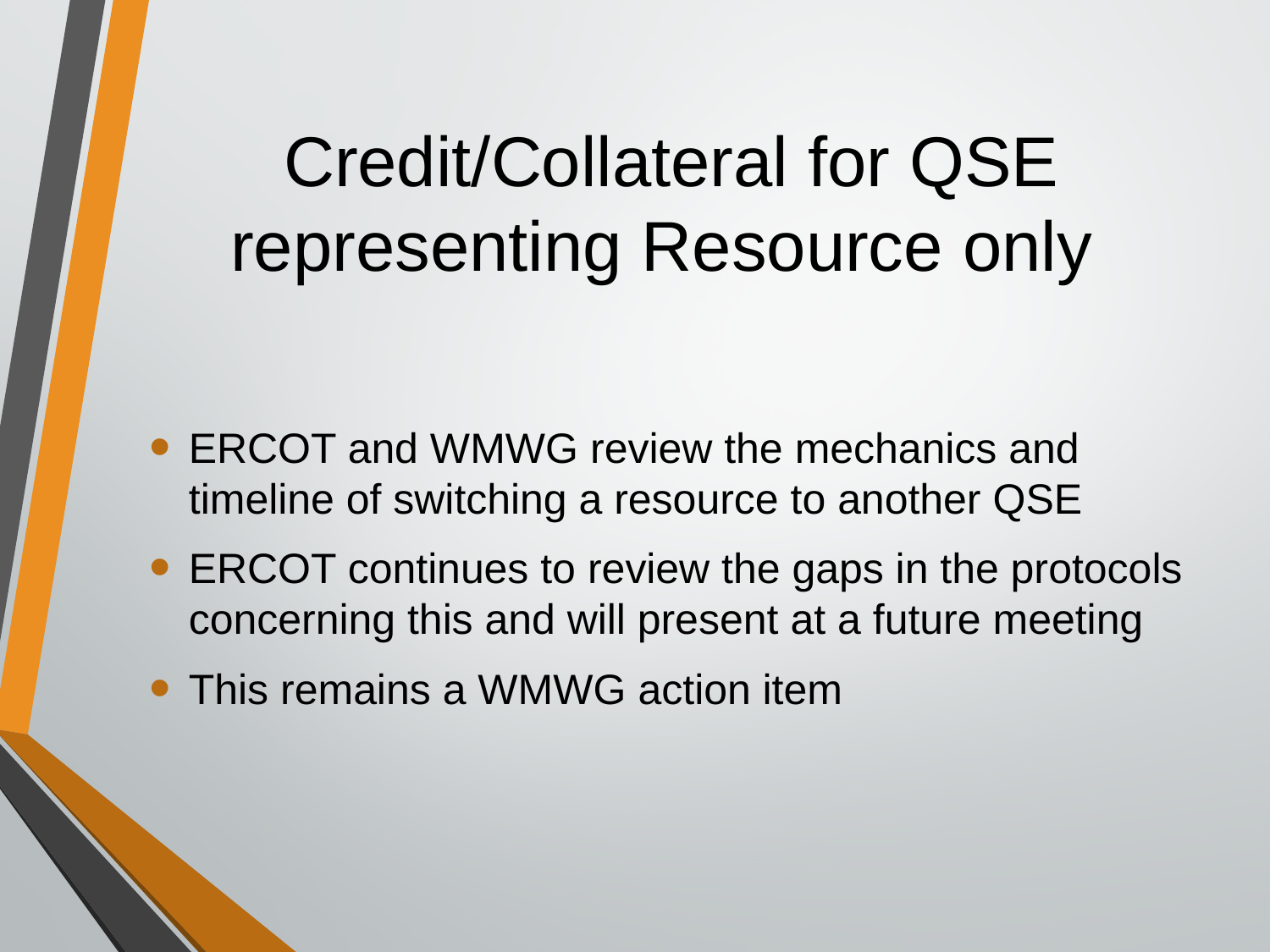

# Credit/Collateral for QSE representing Resource only
ERCOT and WMWG review the mechanics and timeline of switching a resource to another QSE
ERCOT continues to review the gaps in the protocols concerning this and will present at a future meeting
This remains a WMWG action item